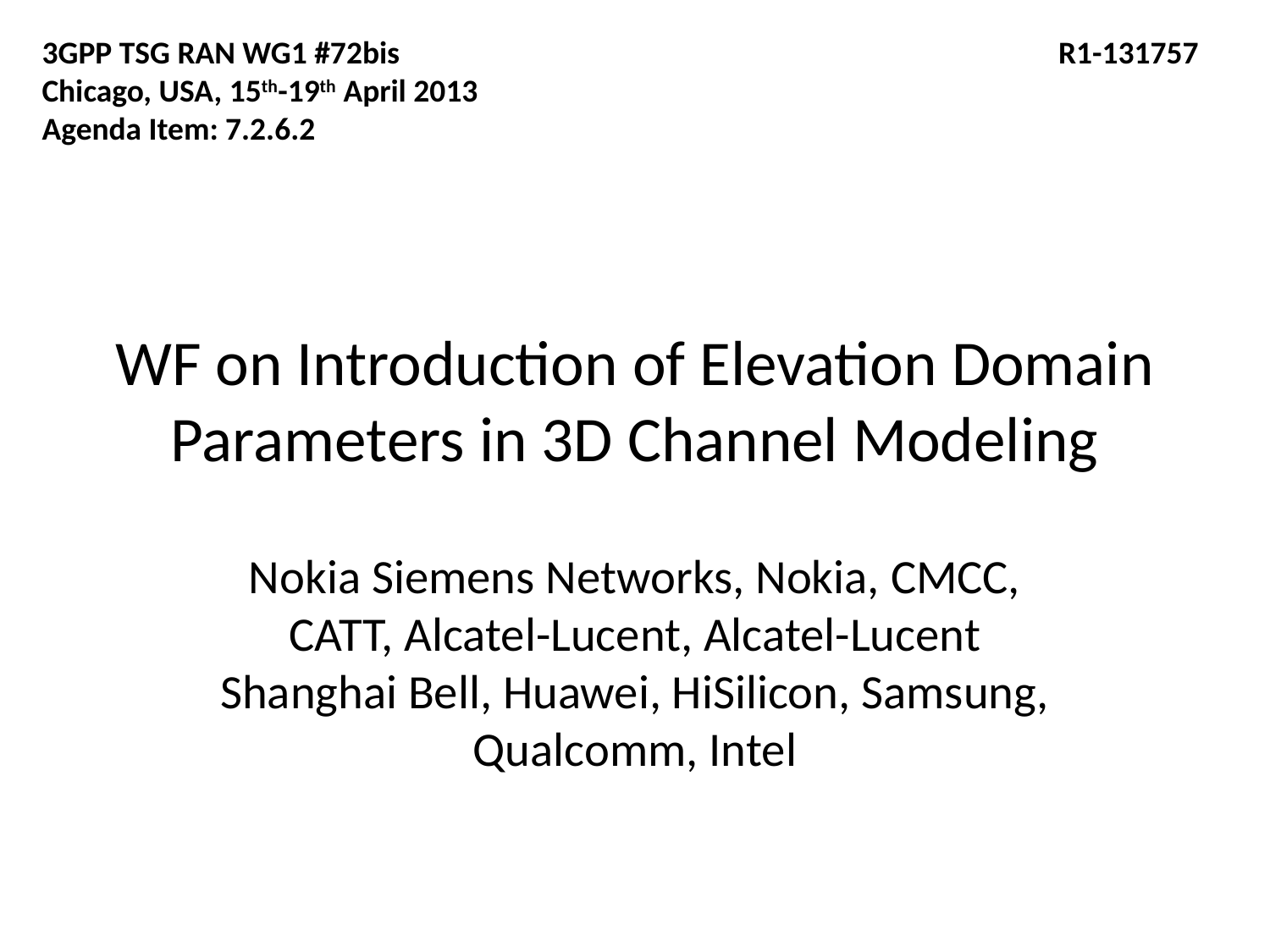

3GPP TSG RAN WG1 #72bis
Chicago, USA, 15th-19th April 2013
Agenda Item: 7.2.6.2
R1-131757
# WF on Introduction of Elevation Domain Parameters in 3D Channel Modeling
Nokia Siemens Networks, Nokia, CMCC, CATT, Alcatel-Lucent, Alcatel-Lucent Shanghai Bell, Huawei, HiSilicon, Samsung, Qualcomm, Intel